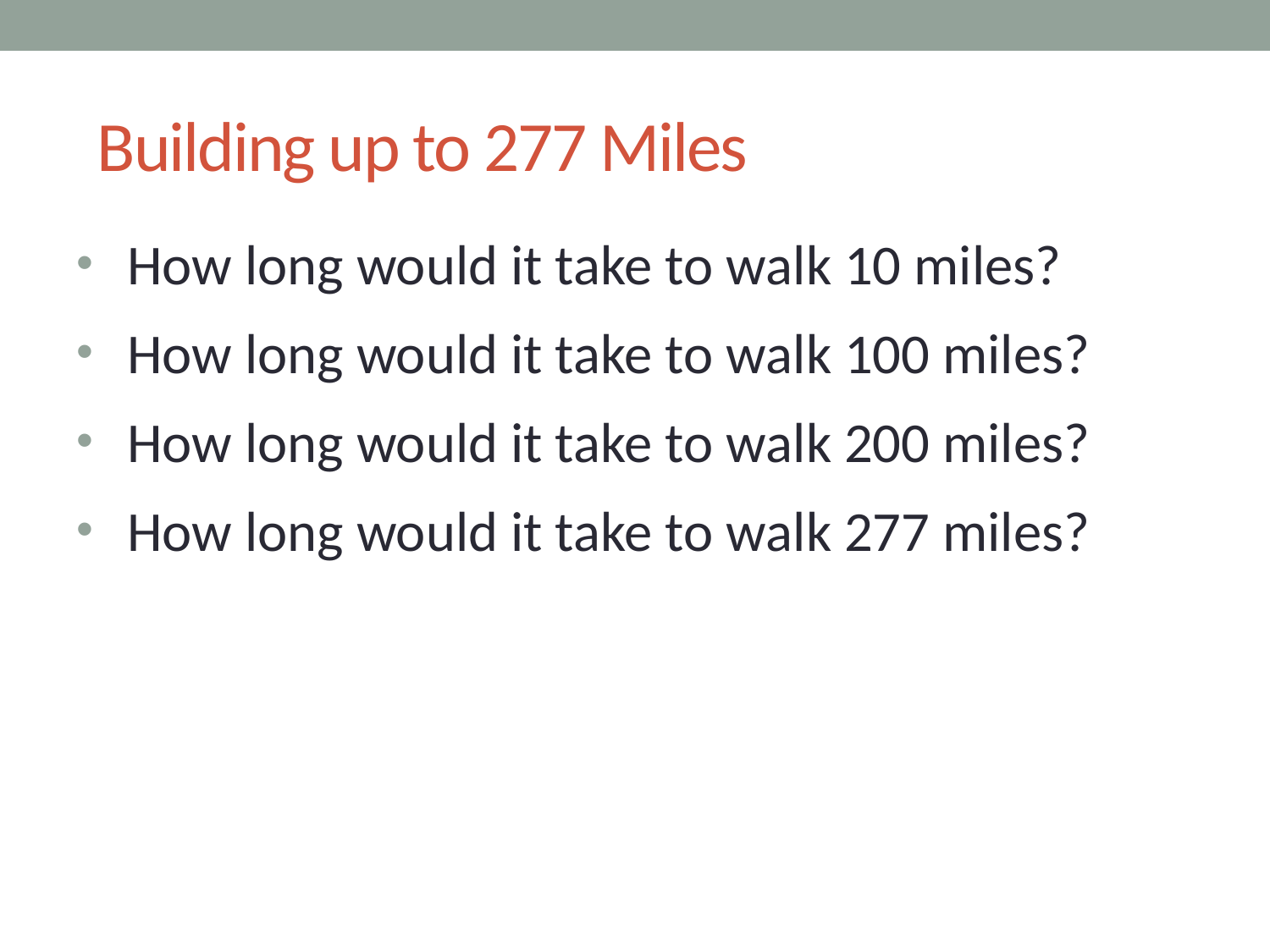

# Building up to 277 Miles
How long would it take to walk 10 miles?
How long would it take to walk 100 miles?
How long would it take to walk 200 miles?
How long would it take to walk 277 miles?